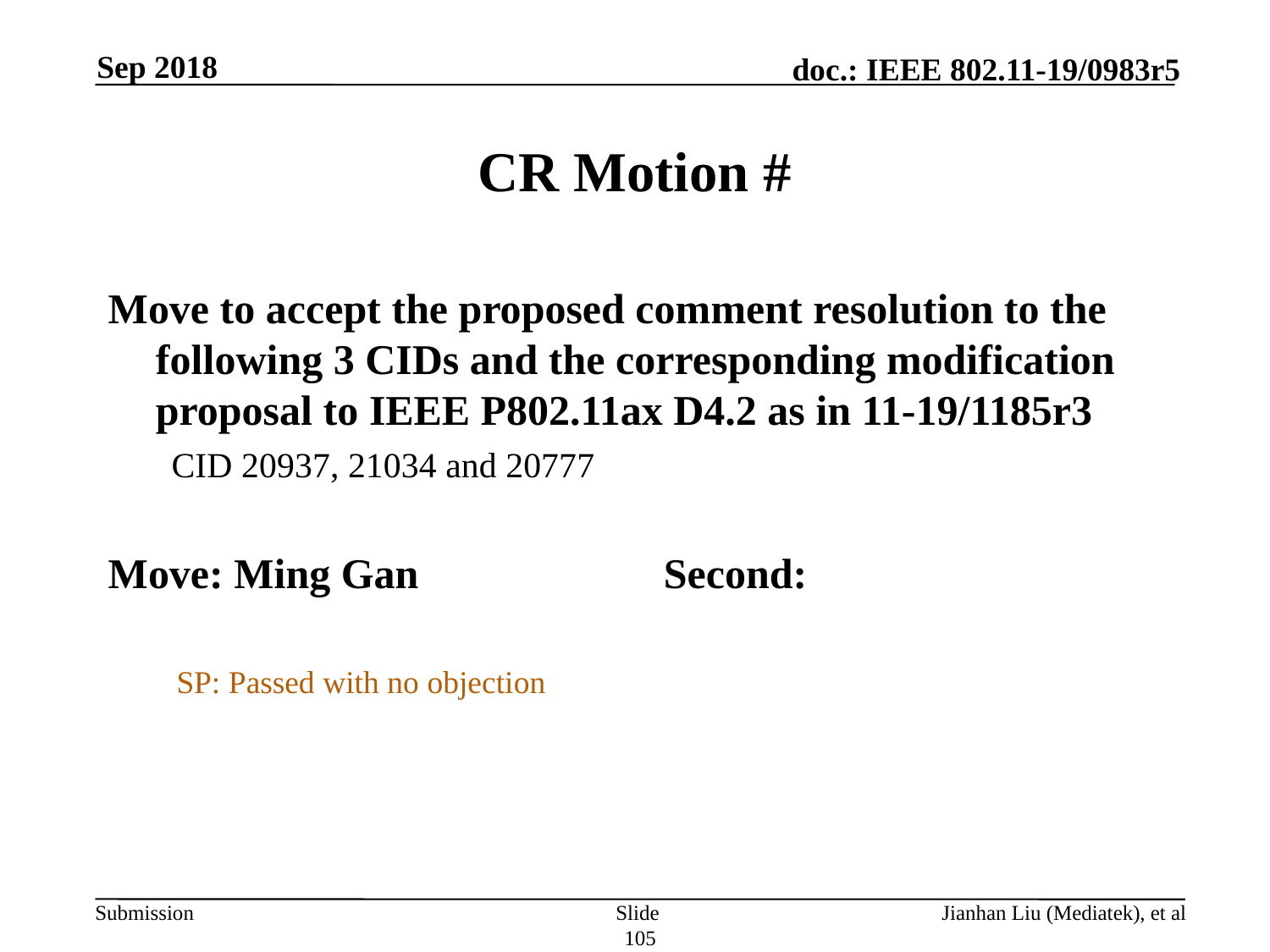

Sep 2018
# CR Motion #
Move to accept the proposed comment resolution to the following 3 CIDs and the corresponding modification proposal to IEEE P802.11ax D4.2 as in 11-19/1185r3
CID 20937, 21034 and 20777

Move: Ming Gan		Second:
SP: Passed with no objection
Slide 105
Jianhan Liu (Mediatek), et al